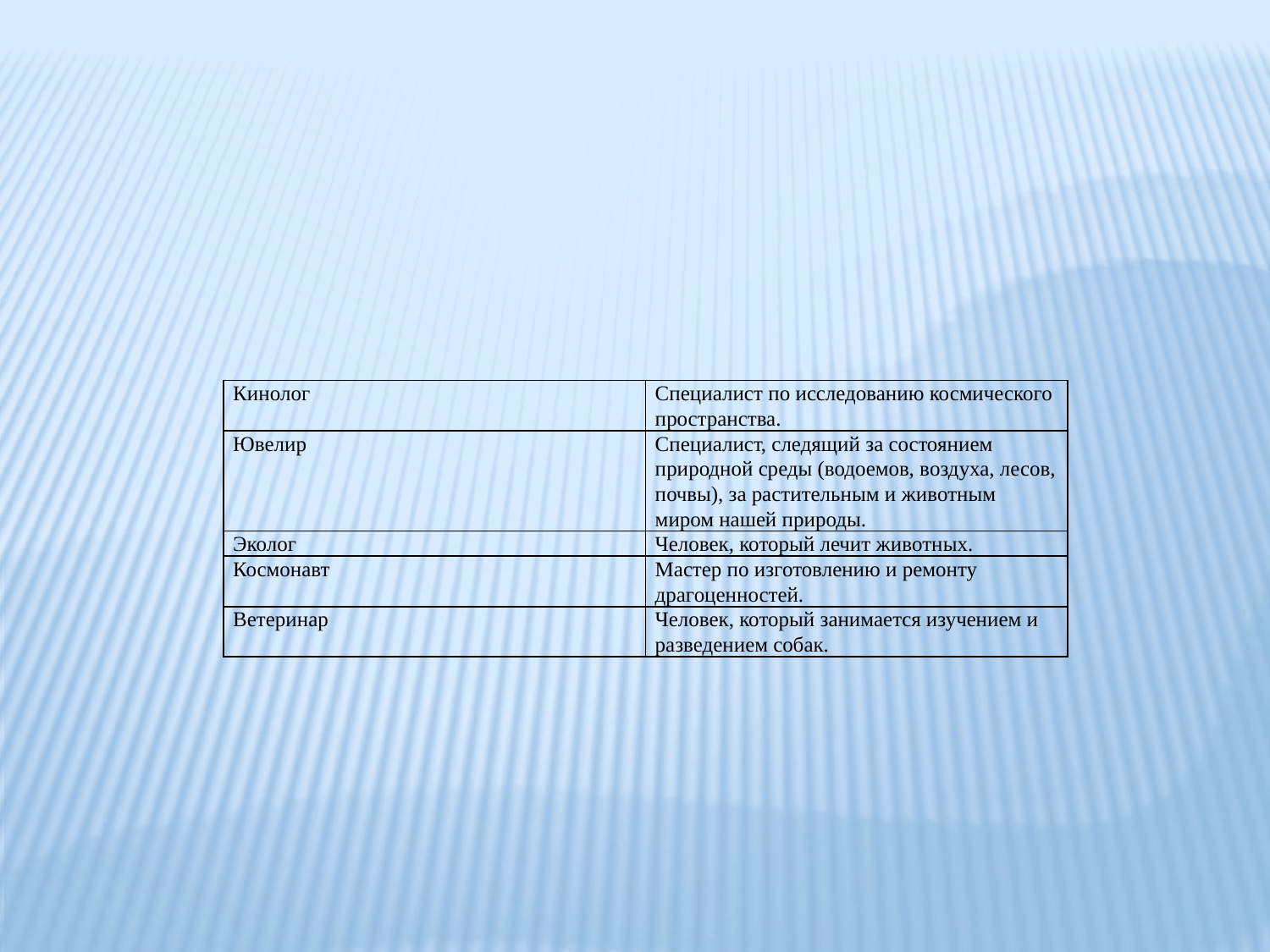

| Кинолог | Специалист по исследованию космического пространства. |
| --- | --- |
| Ювелир | Специалист, следящий за состоянием природной среды (водоемов, воздуха, лесов, почвы), за растительным и животным миром нашей природы. |
| Эколог | Человек, который лечит животных. |
| Космонавт | Мастер по изготовлению и ремонту драгоценностей. |
| Ветеринар | Человек, который занимается изучением и разведением собак. |